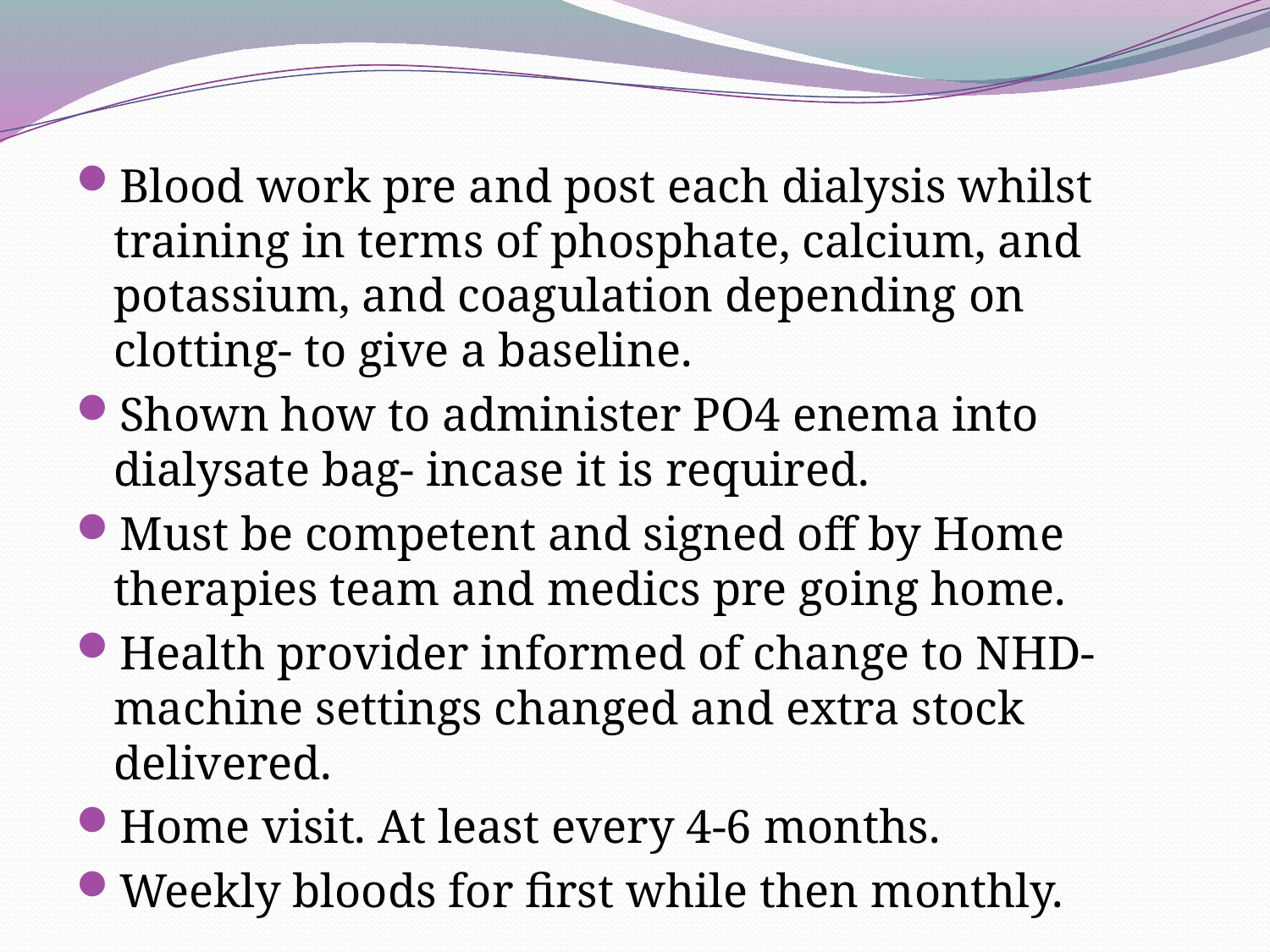

Blood work pre and post each dialysis whilst training in terms of phosphate, calcium, and potassium, and coagulation depending on clotting- to give a baseline.
Shown how to administer PO4 enema into dialysate bag- incase it is required.
Must be competent and signed off by Home therapies team and medics pre going home.
Health provider informed of change to NHD- machine settings changed and extra stock delivered.
Home visit. At least every 4-6 months.
Weekly bloods for first while then monthly.